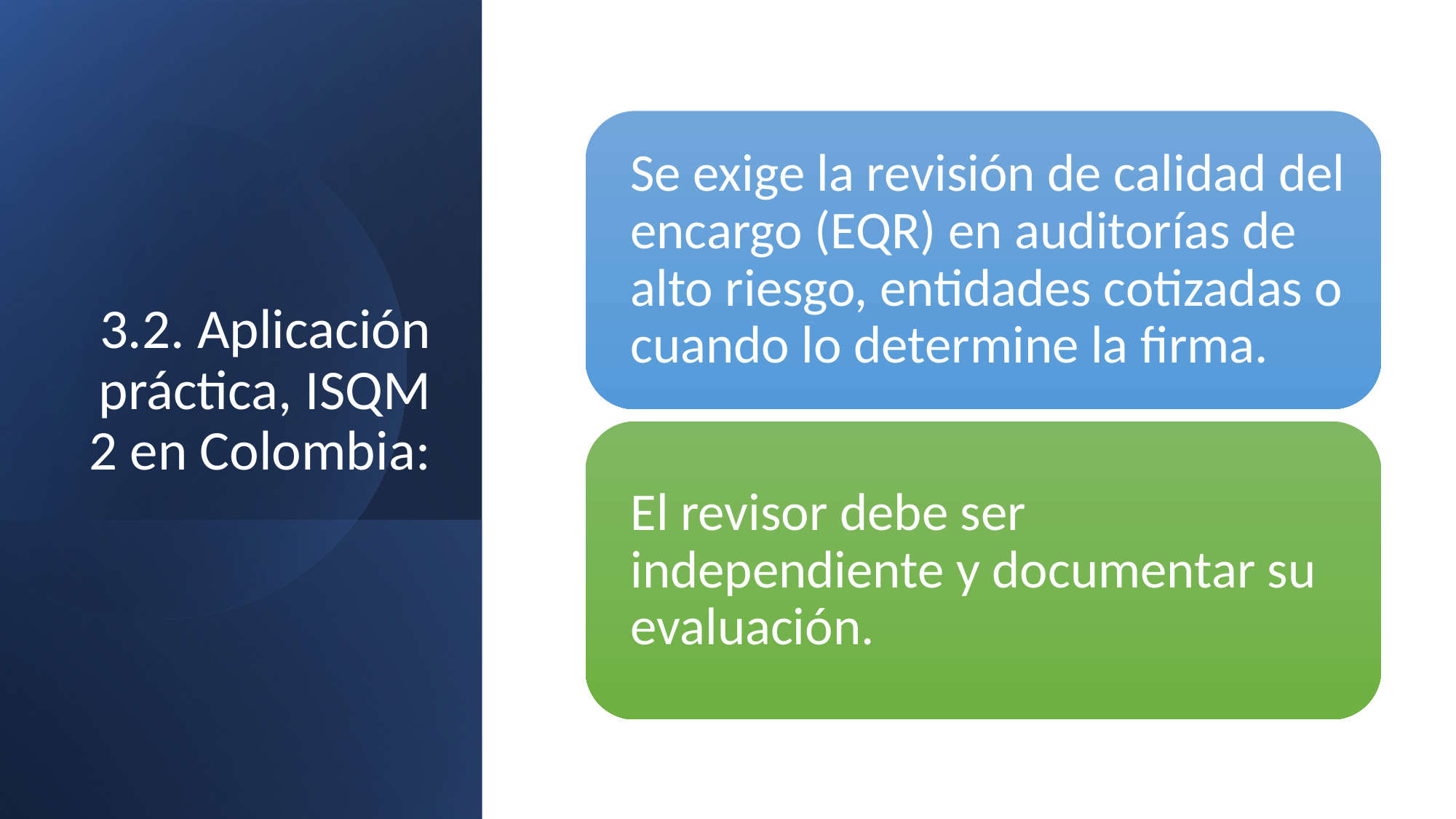

Se exige la revisión de calidad del encargo (EQR) en auditorías de alto riesgo, entidades cotizadas o cuando lo determine la firma.
El revisor debe ser independiente y documentar su evaluación.

# 3.2. Aplicación práctica, ISQM 2 en Colombia: